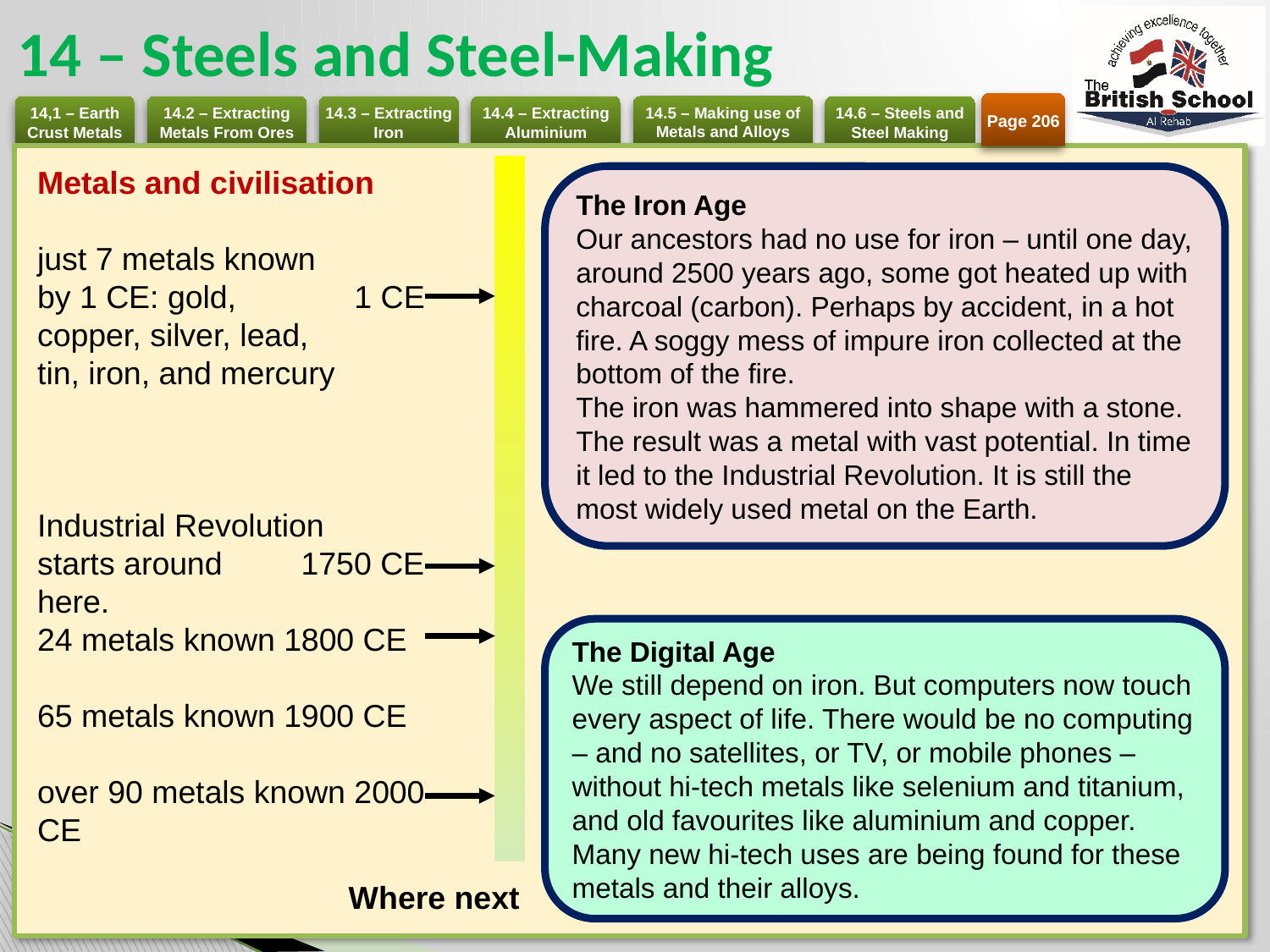

# 14 – Steels and Steel-Making
Page 206
Metals and civilisation
just 7 metals known
by 1 CE: gold,	         1 CE
copper, silver, lead,
tin, iron, and mercury
Industrial Revolution
starts around 	   1750 CE
here.
24 metals known 1800 CE
65 metals known 1900 CE
over 90 metals known 2000 CE

The Iron Age
Our ancestors had no use for iron – until one day, around 2500 years ago, some got heated up with charcoal (carbon). Perhaps by accident, in a hot fire. A soggy mess of impure iron collected at the bottom of the fire.
The iron was hammered into shape with a stone. The result was a metal with vast potential. In time it led to the Industrial Revolution. It is still the most widely used metal on the Earth.
The Digital Age
We still depend on iron. But computers now touch every aspect of life. There would be no computing – and no satellites, or TV, or mobile phones – without hi-tech metals like selenium and titanium, and old favourites like aluminium and copper. Many new hi-tech uses are being found for these metals and their alloys.
Where next